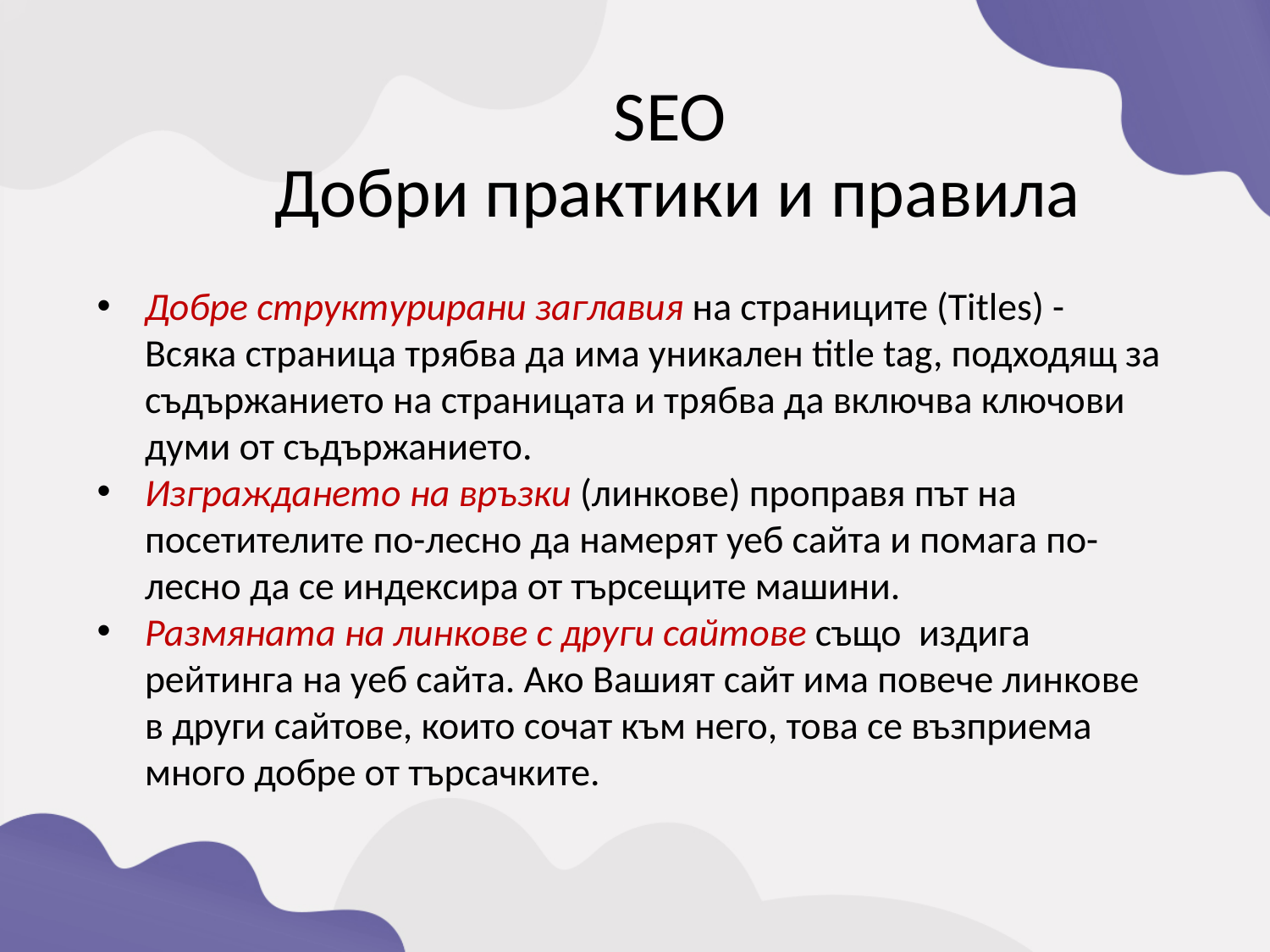

SEO
Добри практики и правила

Добре структурирани заглавия на страниците (Titles) - Всяка страница трябва да има уникален title tag, подходящ за съдържанието на страницата и трябва да включва ключови думи от съдържанието.
Изграждането на връзки (линкове) проправя път на посетителите по-лесно да намерят уеб сайта и помага по-лесно да се индексира от търсещите машини.
Размяната на линкове с други сайтове също  издига рейтинга на уеб сайта. Ако Вашият сайт има повече линкове в други сайтове, които сочат към него, това се възприема много добре от търсачките.